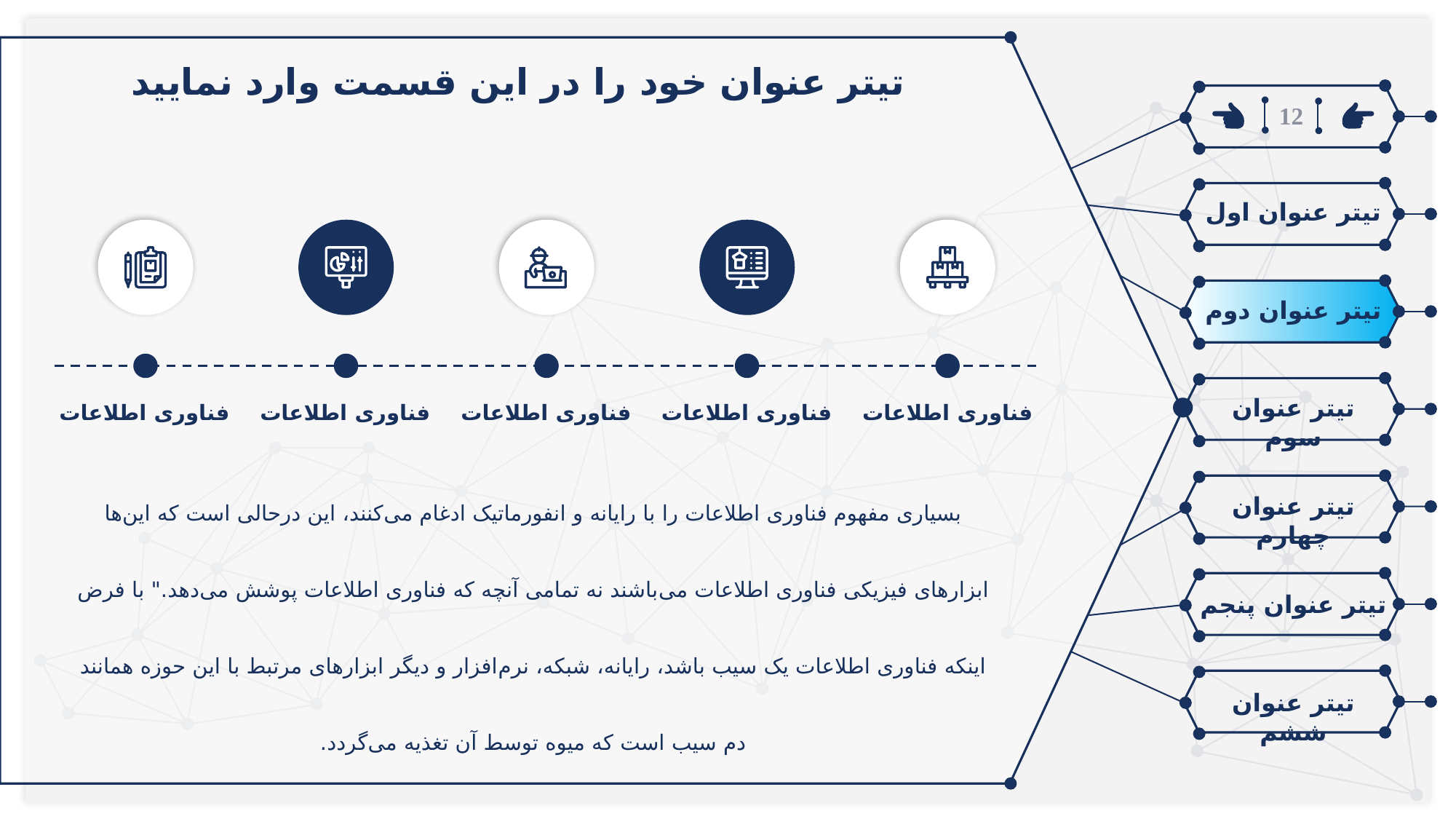

تیتر عنوان خود را در این قسمت وارد نمایید
12

تیتر عنوان اول

تیتر عنوان دوم

تیتر عنوان سوم
فناوری اطلاعات
فناوری اطلاعات
فناوری اطلاعات
فناوری اطلاعات
فناوری اطلاعات
بسیاری مفهوم فناوری اطلاعات را با رایانه و انفورماتیک ادغام می‌کنند، این درحالی است که این‌ها ابزارهای فیزیکی فناوری اطلاعات می‌باشند نه تمامی آنچه که فناوری اطلاعات پوشش می‌دهد." با فرض اینکه فناوری اطلاعات یک سیب باشد، رایانه، شبکه، نرم‌افزار و دیگر ابزارهای مرتبط با این حوزه همانند دم سیب است که میوه توسط آن تغذیه می‌گردد.

تیتر عنوان چهارم
تیتر عنوان پنجم
تیتر عنوان ششم